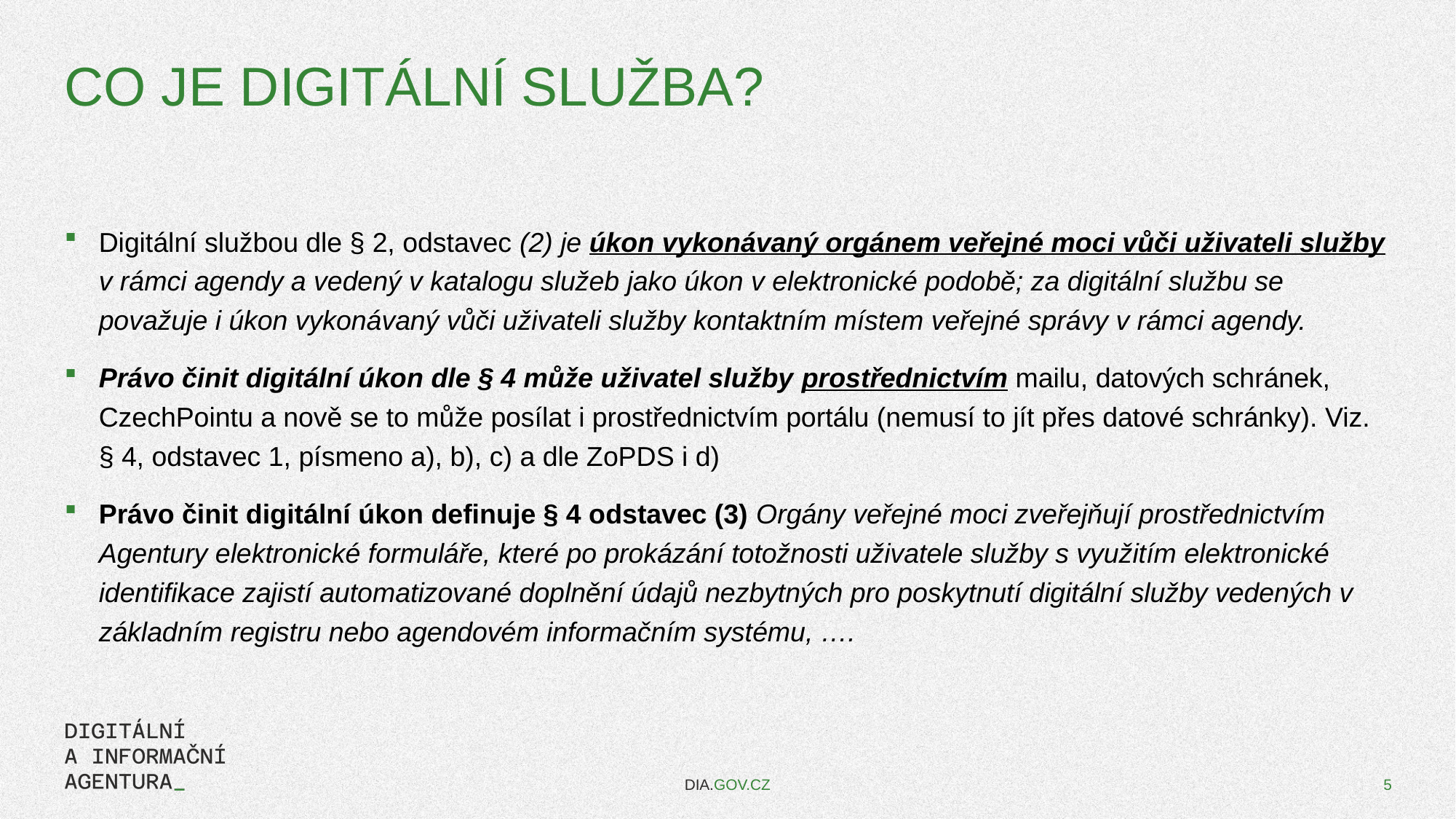

# Co je digitální služba?
Digitální službou dle § 2, odstavec (2) je úkon vykonávaný orgánem veřejné moci vůči uživateli služby v rámci agendy a vedený v katalogu služeb jako úkon v elektronické podobě; za digitální službu se považuje i úkon vykonávaný vůči uživateli služby kontaktním místem veřejné správy v rámci agendy.
Právo činit digitální úkon dle § 4 může uživatel služby prostřednictvím mailu, datových schránek, CzechPointu a nově se to může posílat i prostřednictvím portálu (nemusí to jít přes datové schránky). Viz. § 4, odstavec 1, písmeno a), b), c) a dle ZoPDS i d)
Právo činit digitální úkon definuje § 4 odstavec (3) Orgány veřejné moci zveřejňují prostřednictvím Agentury elektronické formuláře, které po prokázání totožnosti uživatele služby s využitím elektronické identifikace zajistí automatizované doplnění údajů nezbytných pro poskytnutí digitální služby vedených v základním registru nebo agendovém informačním systému, ….
DIA.GOV.CZ
5